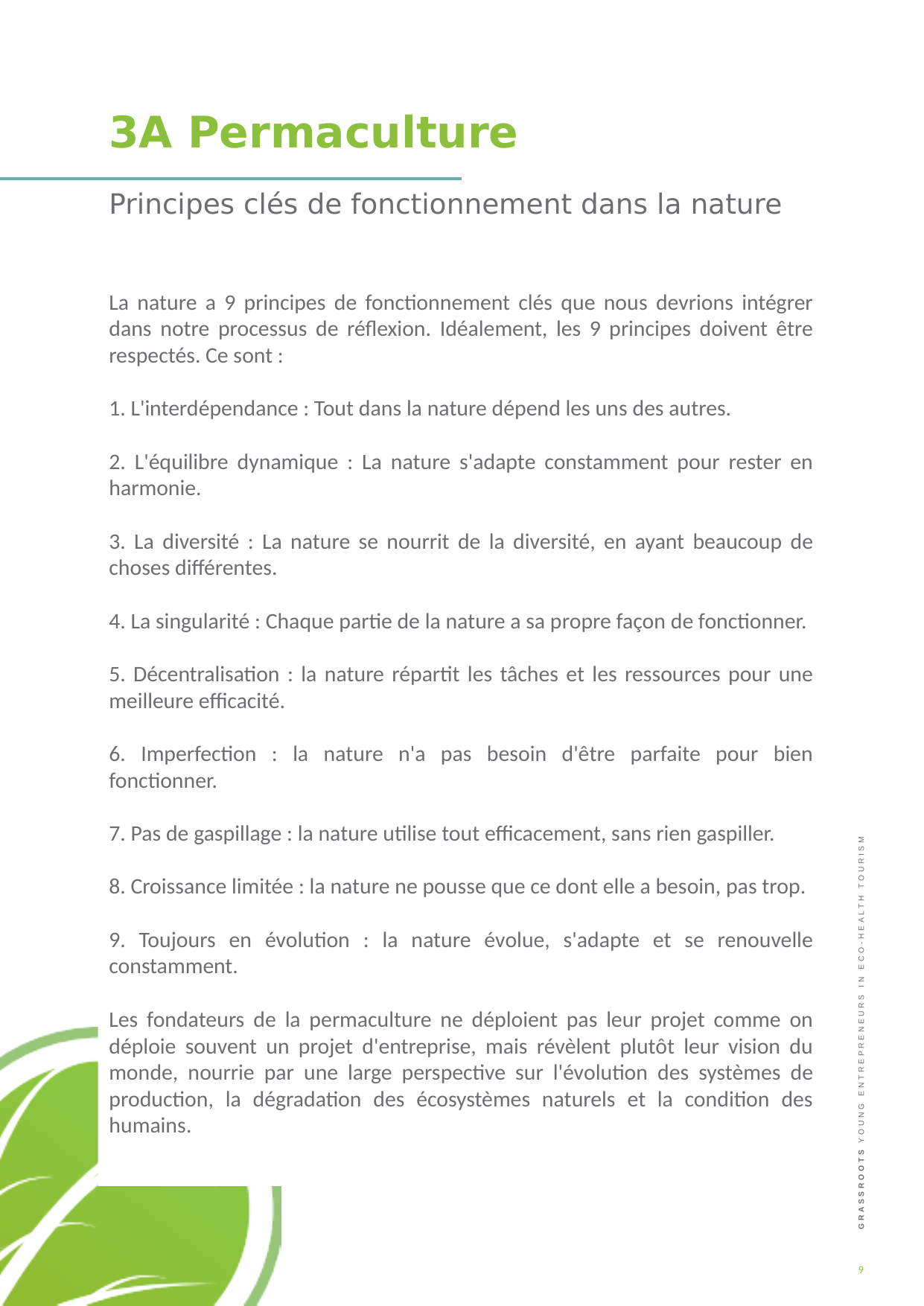

3A Permaculture
Principes clés de fonctionnement dans la nature
La nature a 9 principes de fonctionnement clés que nous devrions intégrer dans notre processus de réflexion. Idéalement, les 9 principes doivent être respectés. Ce sont :

1. L'interdépendance : Tout dans la nature dépend les uns des autres.

2. L'équilibre dynamique : La nature s'adapte constamment pour rester en harmonie.

3. La diversité : La nature se nourrit de la diversité, en ayant beaucoup de choses différentes.

4. La singularité : Chaque partie de la nature a sa propre façon de fonctionner.

5. Décentralisation : la nature répartit les tâches et les ressources pour une meilleure efficacité.

6. Imperfection : la nature n'a pas besoin d'être parfaite pour bien fonctionner.

7. Pas de gaspillage : la nature utilise tout efficacement, sans rien gaspiller.

8. Croissance limitée : la nature ne pousse que ce dont elle a besoin, pas trop.

9. Toujours en évolution : la nature évolue, s'adapte et se renouvelle constamment.

Les fondateurs de la permaculture ne déploient pas leur projet comme on déploie souvent un projet d'entreprise, mais révèlent plutôt leur vision du monde, nourrie par une large perspective sur l'évolution des systèmes de production, la dégradation des écosystèmes naturels et la condition des humains.

9